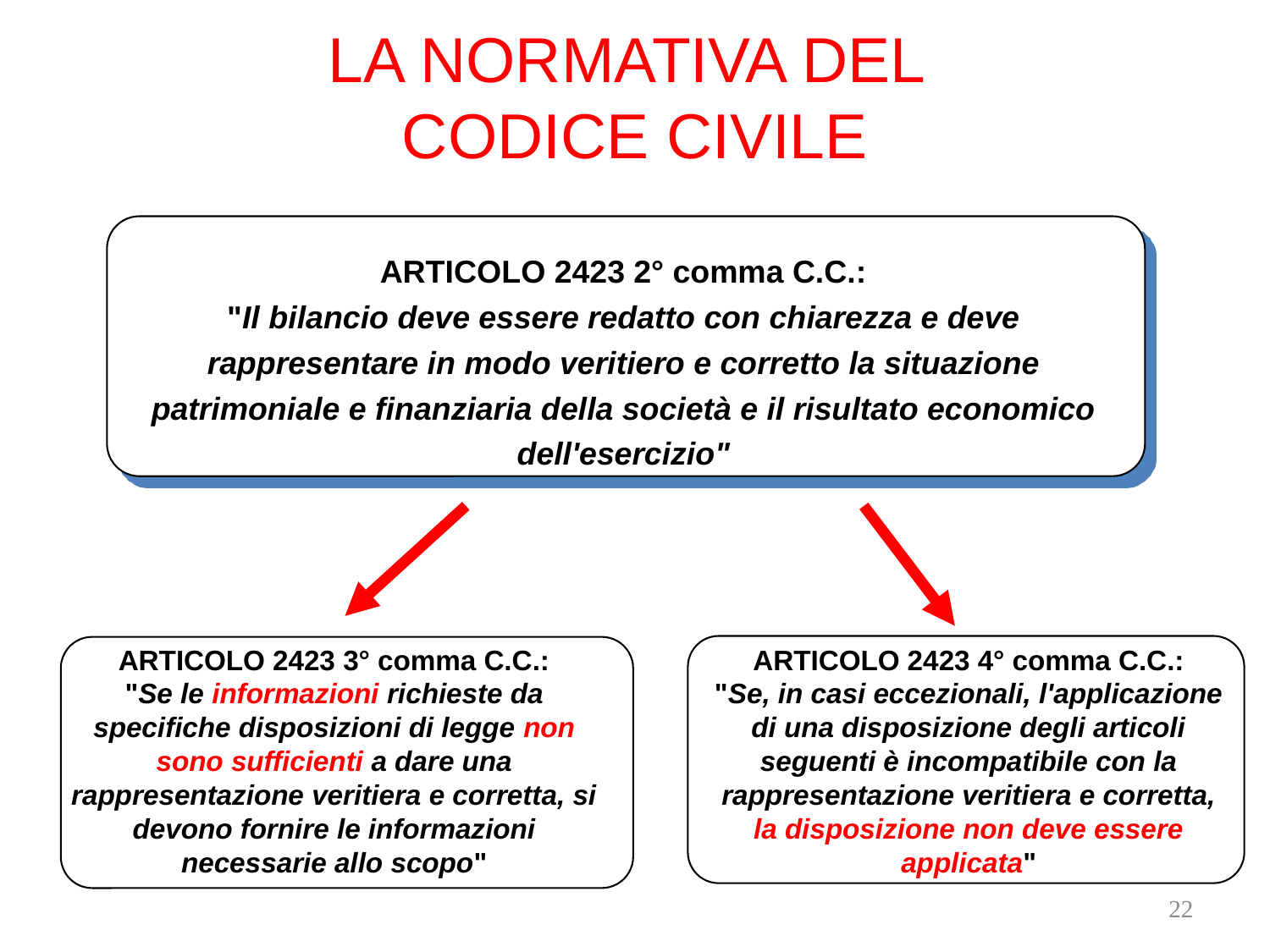

LA NORMATIVA DEL
CODICE CIVILE

ARTICOLO 2423 2° comma C.C.:
"Il bilancio deve essere redatto con chiarezza e deve rappresentare in modo veritiero e corretto la situazione patrimoniale e finanziaria della società e il risultato economico dell'esercizio"

ARTICOLO 2423 3° comma C.C.:
"Se le informazioni richieste da specifiche disposizioni di legge non sono sufficienti a dare una rappresentazione veritiera e corretta, si devono fornire le informazioni necessarie allo scopo"

ARTICOLO 2423 4° comma C.C.:
"Se, in casi eccezionali, l'applicazione di una disposizione degli articoli seguenti è incompatibile con la rappresentazione veritiera e corretta, la disposizione non deve essere applicata"
22